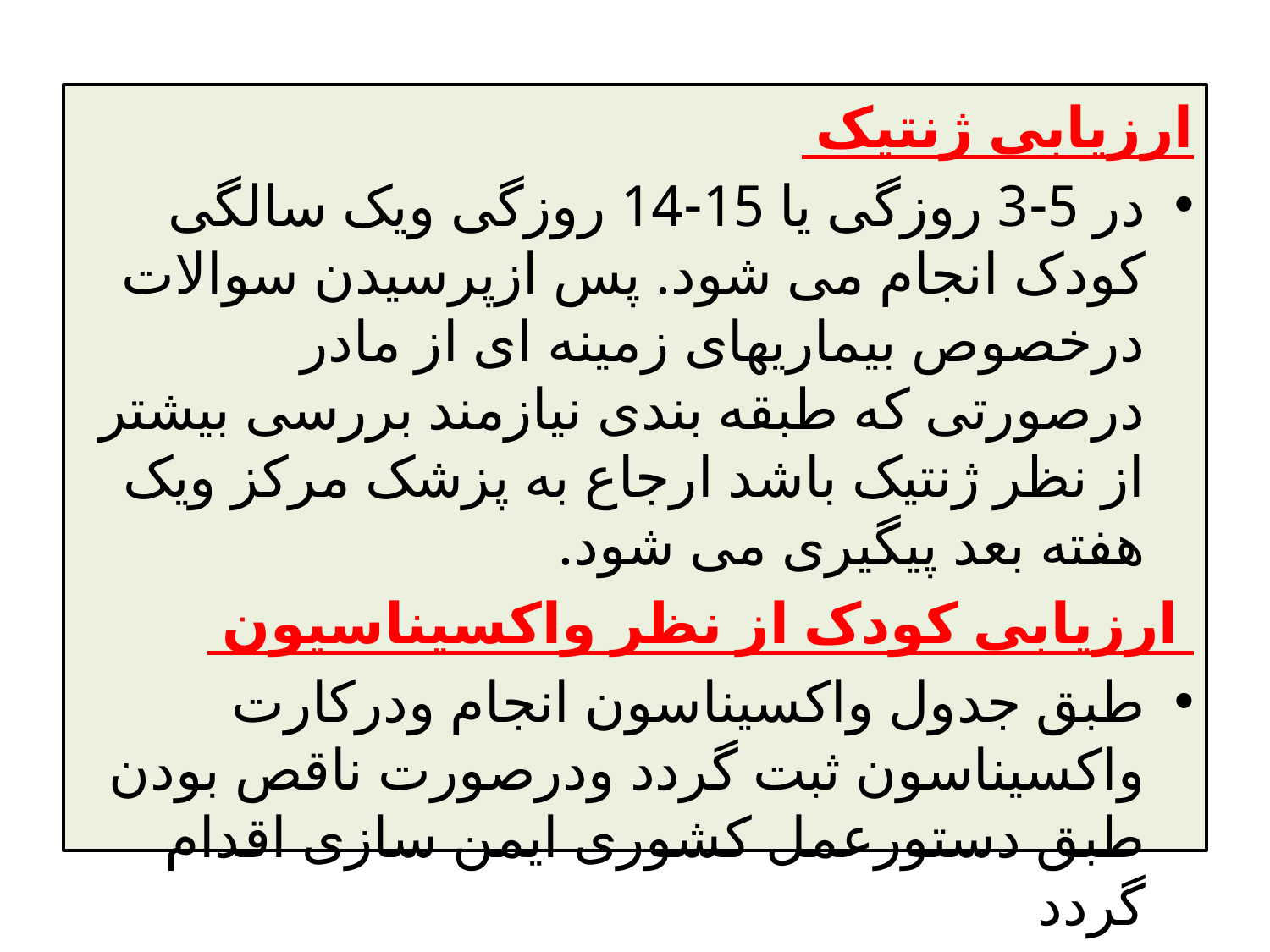

ارزیابی ژنتیک
در 5-3 روزگی یا 15-14 روزگی ویک سالگی کودک انجام می شود. پس ازپرسیدن سوالات درخصوص بیماریهای زمینه ای از مادر درصورتی که طبقه بندی نیازمند بررسی بیشتر از نظر ژنتیک باشد ارجاع به پزشک مرکز ویک هفته بعد پیگیری می شود.
 ارزیابی کودک از نظر واکسیناسیون
طبق جدول واکسیناسون انجام ودرکارت واکسیناسون ثبت گردد ودرصورت ناقص بودن طبق دستورعمل کشوری ایمن سازی اقدام گردد